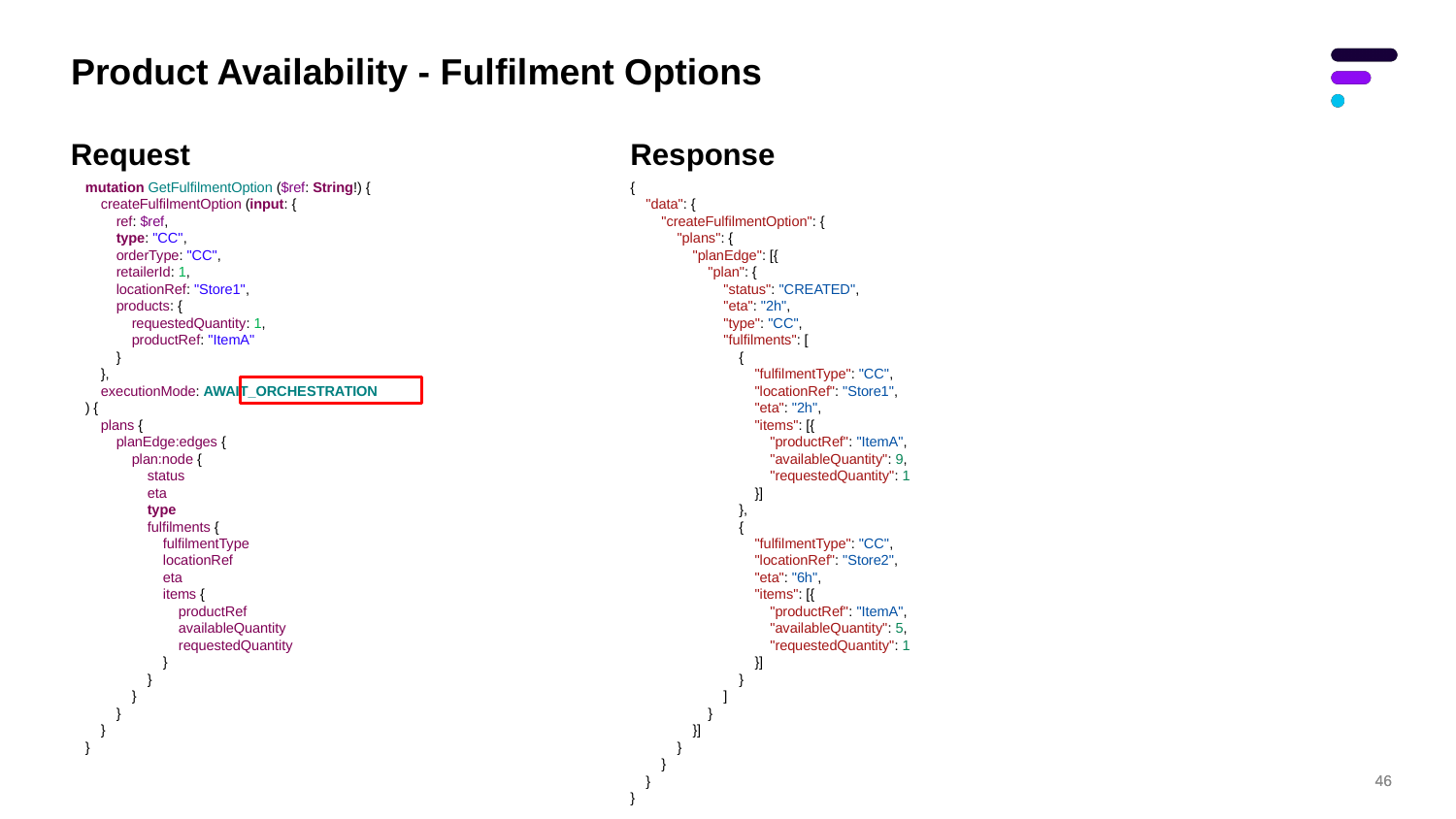

# Product Availability - Fulfilment Options
Response
Request
{
    "data": {
        "createFulfilmentOption": {
            "plans": {
                "planEdge": [{
                    "plan": {
                        "status": "CREATED",
                        "eta": "2h",
                        "type": "CC",
                        "fulfilments": [
                            {
                                "fulfilmentType": "CC",
                                "locationRef": "Store1",
                                "eta": "2h",
                                "items": [{
                                    "productRef": "ItemA",
                                    "availableQuantity": 9,
                                    "requestedQuantity": 1
                                }]
                            },
                            {
                                "fulfilmentType": "CC",
                                "locationRef": "Store2",
                                "eta": "6h",
                                "items": [{
                                    "productRef": "ItemA",
                                    "availableQuantity": 5,
                                    "requestedQuantity": 1
                                }]
                            }
                        ]
                    }
                }]
            }
        }
    }
}
mutation GetFulfilmentOption ($ref: String!) {
    createFulfilmentOption (input: {
        ref: $ref,
        type: "CC",
        orderType: "CC",
        retailerId: 1,
        locationRef: "Store1",
        products: {
            requestedQuantity: 1,
            productRef: "ItemA"
        }
    },
    executionMode: AWAIT_ORCHESTRATION
) {
    plans {
        planEdge:edges {
            plan:node {
                status
                eta
                type
                fulfilments {
                    fulfilmentType
                    locationRef
                    eta
                    items {
                        productRef
                        availableQuantity
                        requestedQuantity
                    }
                }
            }
        }
    }
}